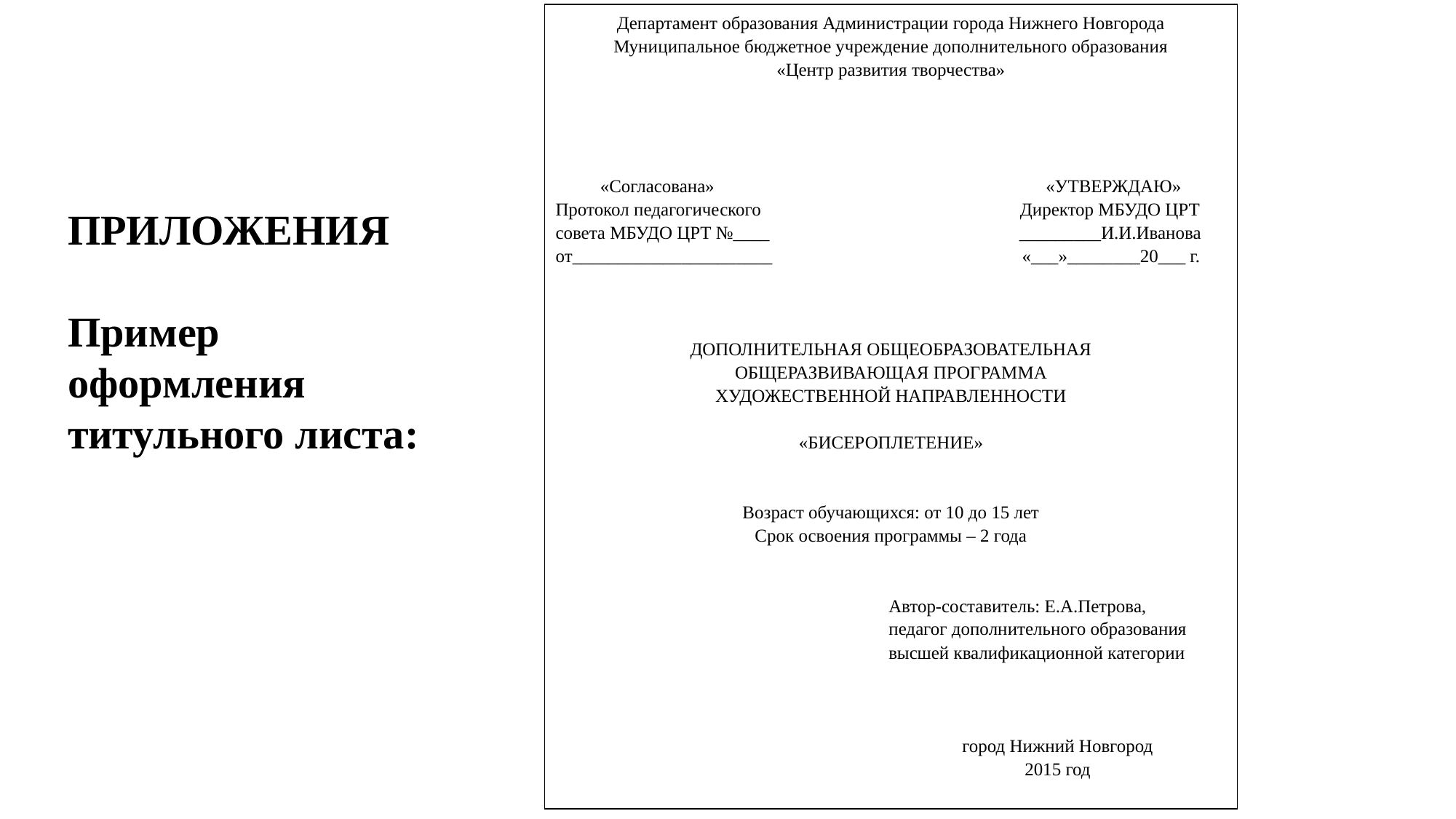

Департамент образования Администрации города Нижнего Новгорода
Муниципальное бюджетное учреждение дополнительного образования
«Центр развития творчества»

«Согласована»                                                                         «УТВЕРЖДАЮ»
Протокол педагогического                                                         Директор МБУДО ЦРТ
совета МБУДО ЦРТ №____                                                       _________И.И.Иванова
от______________________                                                       «___»________20___ г.

ДОПОЛНИТЕЛЬНАЯ ОБЩЕОБРАЗОВАТЕЛЬНАЯ
ОБЩЕРАЗВИВАЮЩАЯ ПРОГРАММА
художественной направленности

«БИСЕРОПЛЕТЕНИЕ»

Возраст обучающихся: от 10 до 15 лет
Срок освоения программы – 2 года

Автор-составитель: Е.А.Петрова,
педагог дополнительного образования
высшей квалификационной категории

город Нижний Новгород
2015 год
ПРИЛОЖЕНИЯ

Пример оформления титульного листа: